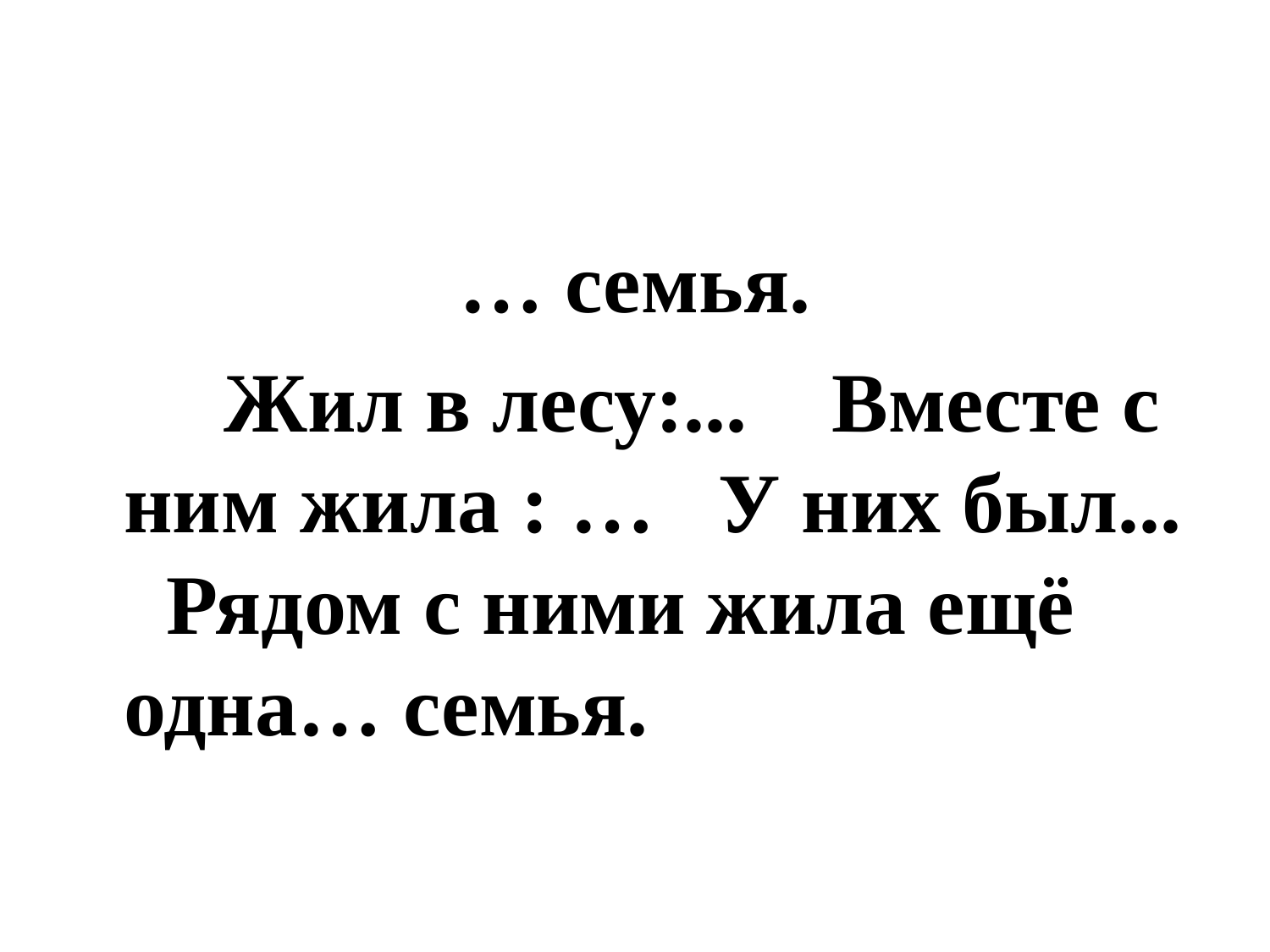

#
… семья.
       Жил в лесу:...    Вместе с ним жила : …   У них был...   Рядом с ними жила ещё одна… семья.